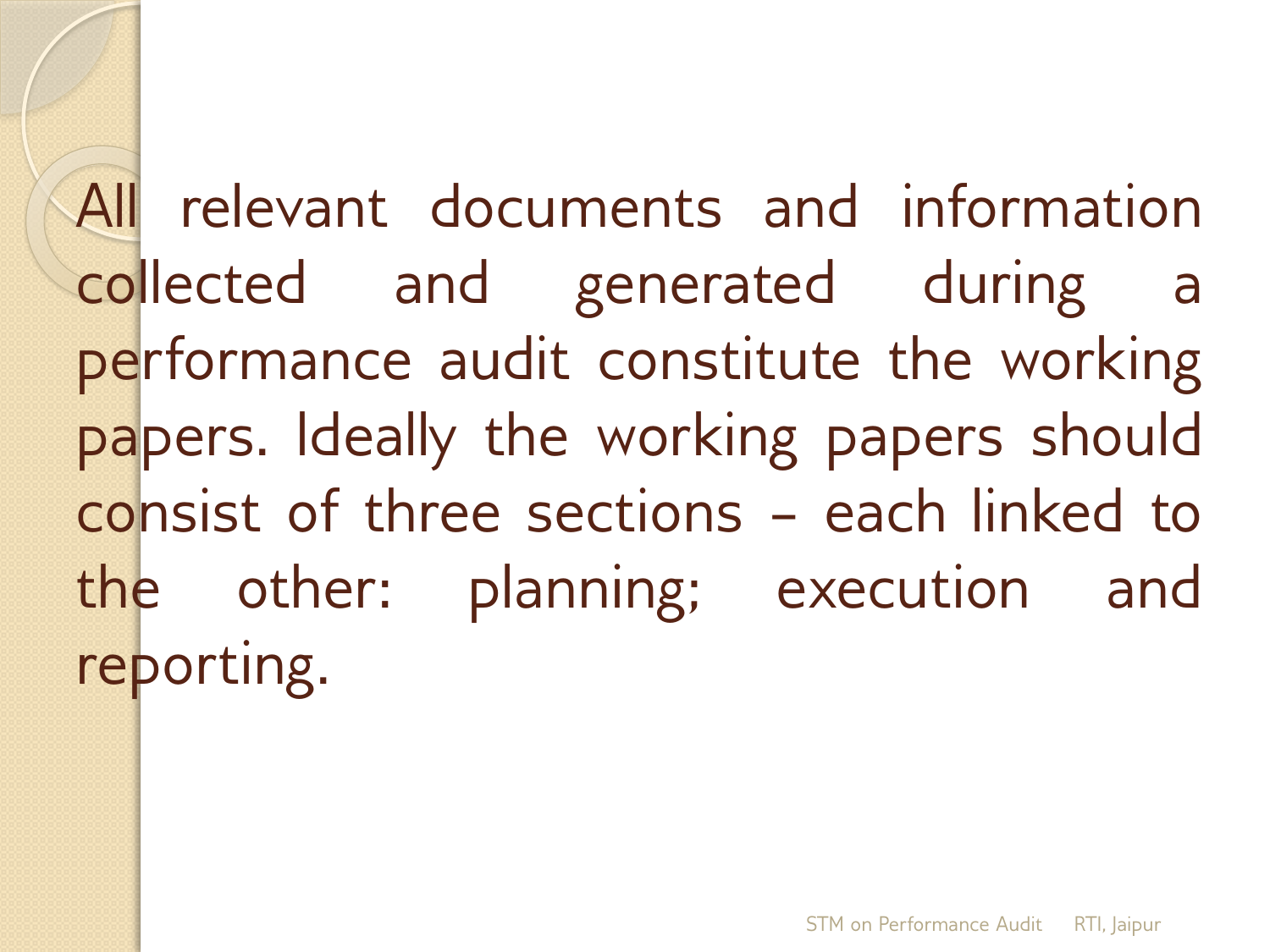

# All relevant documents and information collected and generated during a performance audit constitute the working papers. Ideally the working papers should consist of three sections – each linked to the other: planning; execution and reporting.
STM on Performance Audit     RTI, Jaipur